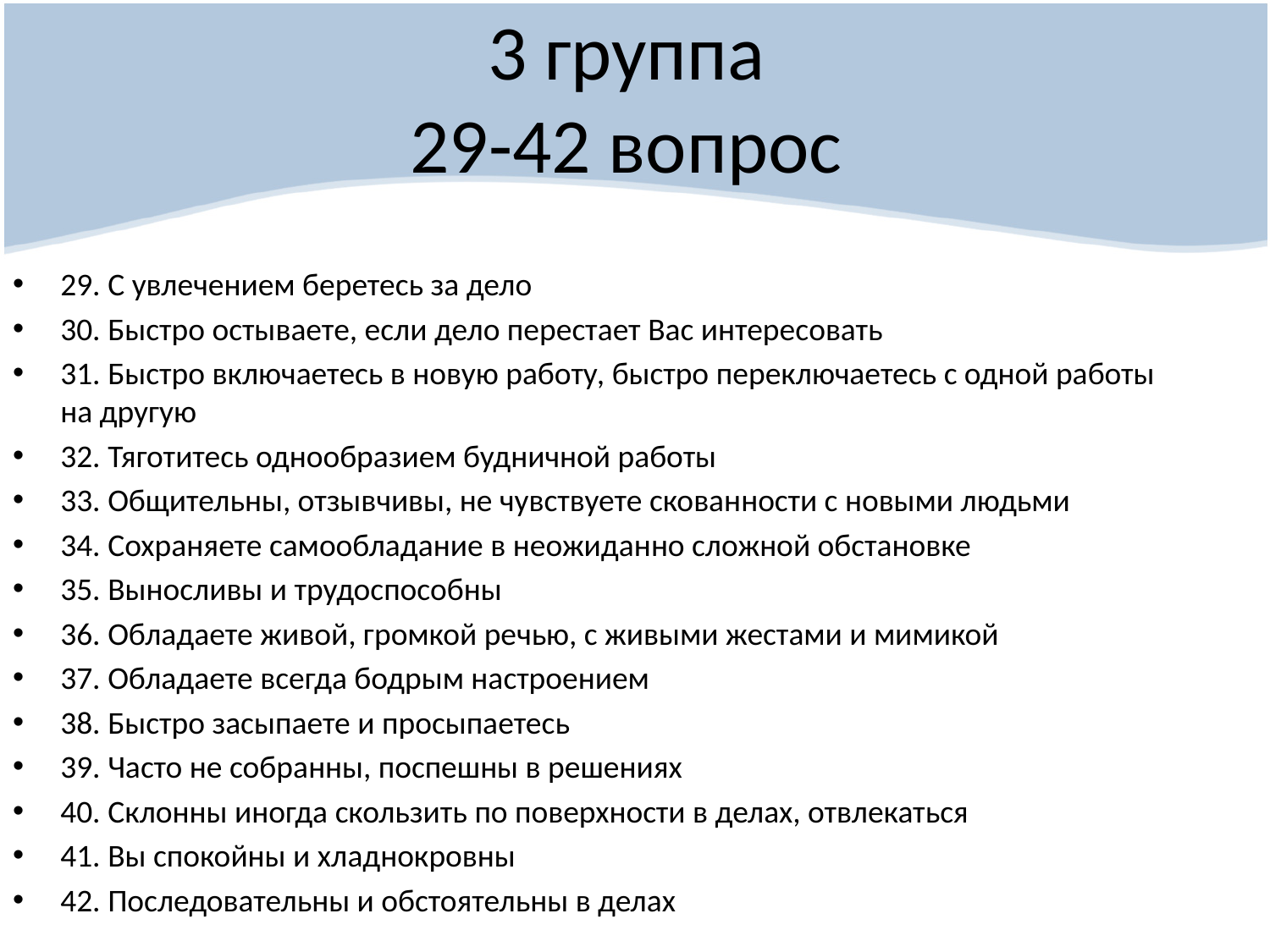

# 3 группа 29-42 вопрос
29. С увлечением беретесь за дело
30. Быстро остываете, если дело перестает Вас интересовать
31. Быстро включаетесь в новую работу, быстро переключаетесь с одной работы на другую
32. Тяготитесь однообразием будничной работы
33. Общительны, отзывчивы, не чувствуете скованности с новыми людьми
34. Сохраняете самообладание в неожиданно сложной обстановке
35. Выносливы и трудоспособны
36. Обладаете живой, громкой речью, с живыми жестами и мимикой
37. Обладаете всегда бодрым настроением
38. Быстро засыпаете и просыпаетесь
39. Часто не собранны, поспешны в решениях
40. Склонны иногда скользить по поверхности в делах, отвлекаться
41. Вы спокойны и хладнокровны
42. Последовательны и обстоятельны в делах